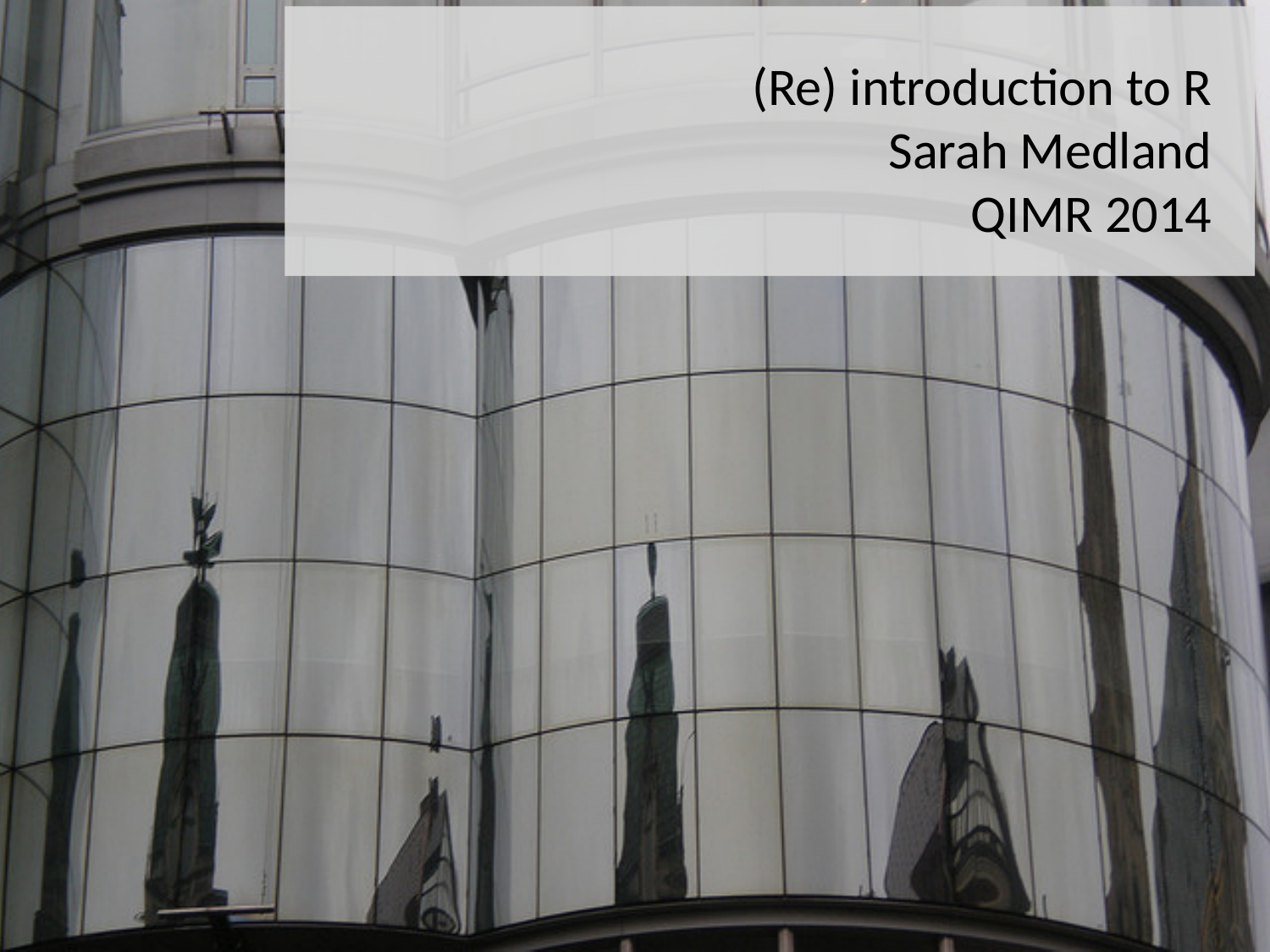

# (Re) introduction to R Sarah Medland QIMR 2014